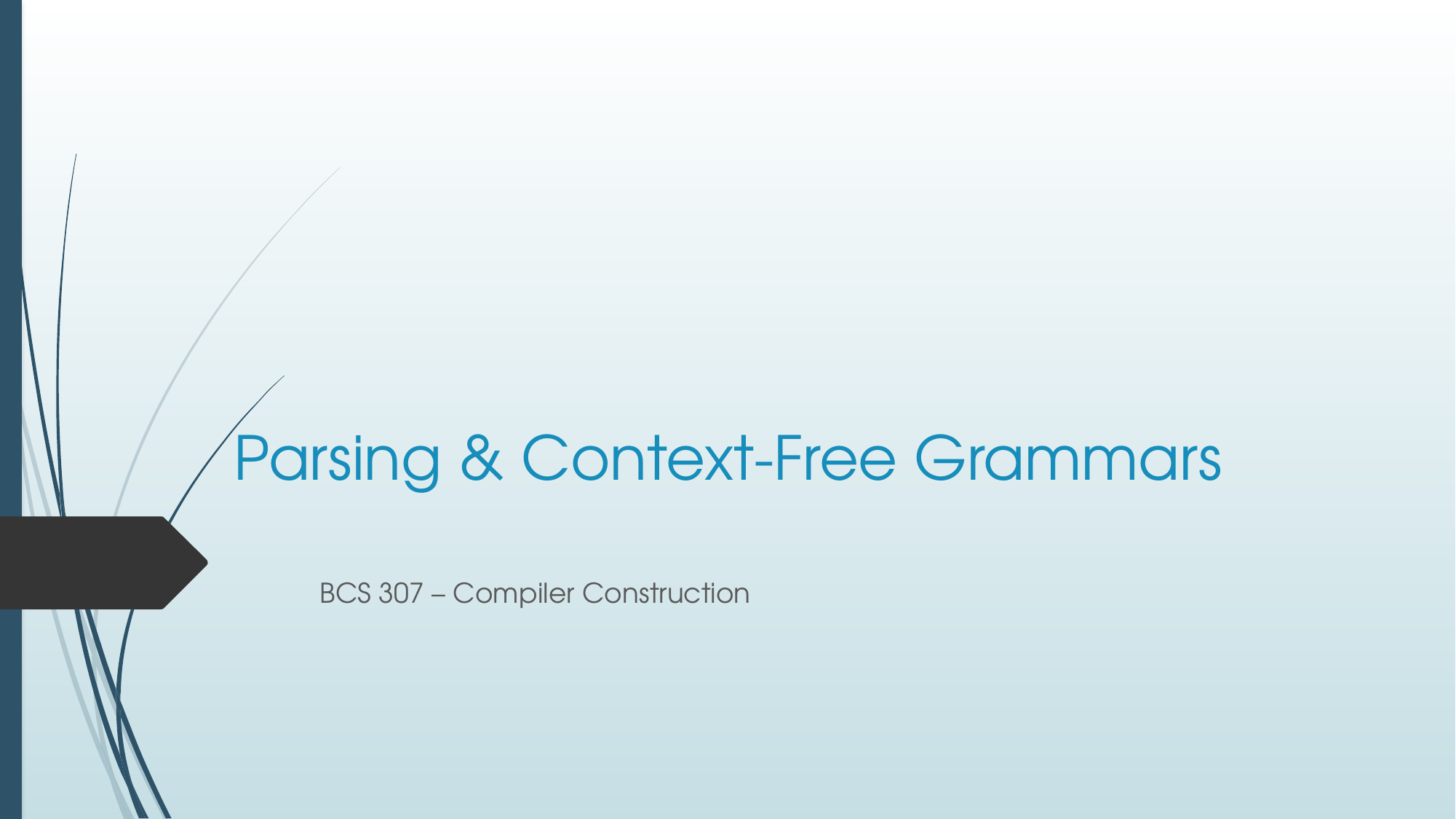

# Parsing & Context-Free Grammars
BCS 307 – Compiler Construction